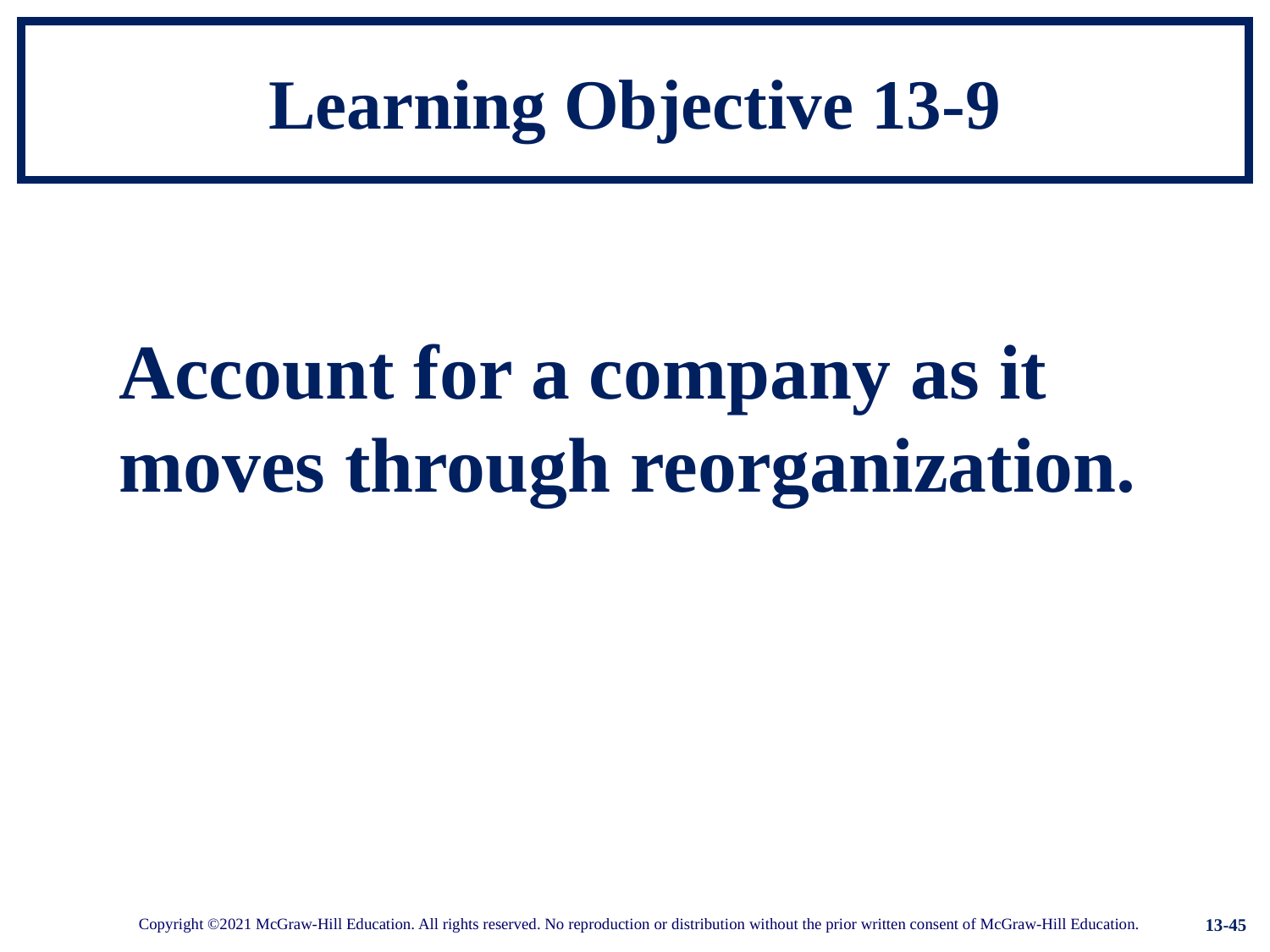

# Learning Objective 13-9

Account for a company as it moves through reorganization.

13-45
Copyright ©2021 McGraw-Hill Education. All rights reserved. No reproduction or distribution without the prior written consent of McGraw-Hill Education.